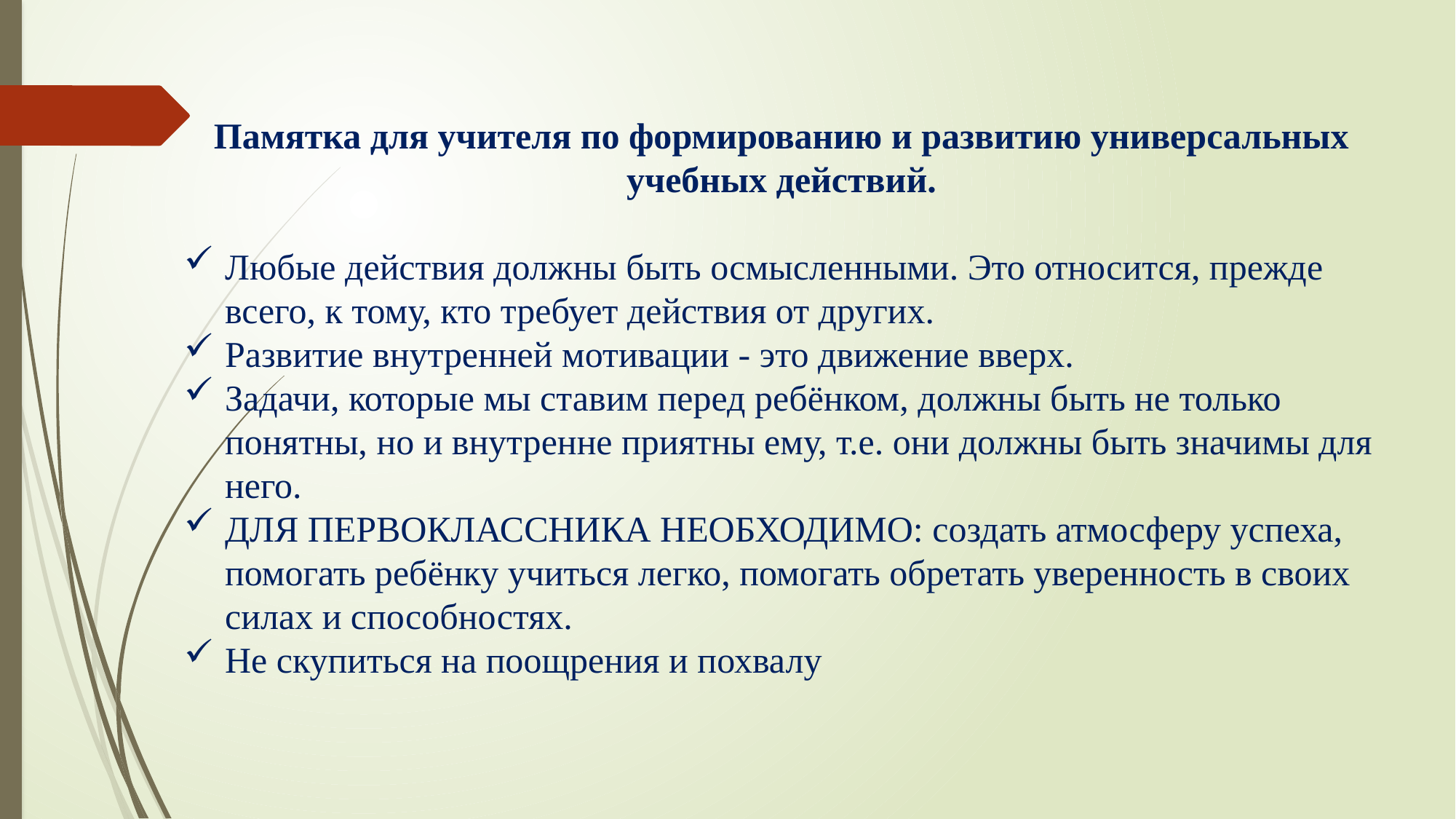

Памятка для учителя по формированию и развитию универсальных учебных действий.

Любые действия должны быть осмысленными. Это относится, прежде всего, к тому, кто требует действия от других.
Развитие внутренней мотивации - это движение вверх.
Задачи, которые мы ставим перед ребёнком, должны быть не только понятны, но и внутренне приятны ему, т.е. они должны быть значимы для него.
ДЛЯ ПЕРВОКЛАССНИКА НЕОБХОДИМО: создать атмосферу успеха, помогать ребёнку учиться легко, помогать обретать уверенность в своих силах и способностях.
Не скупиться на поощрения и похвалу